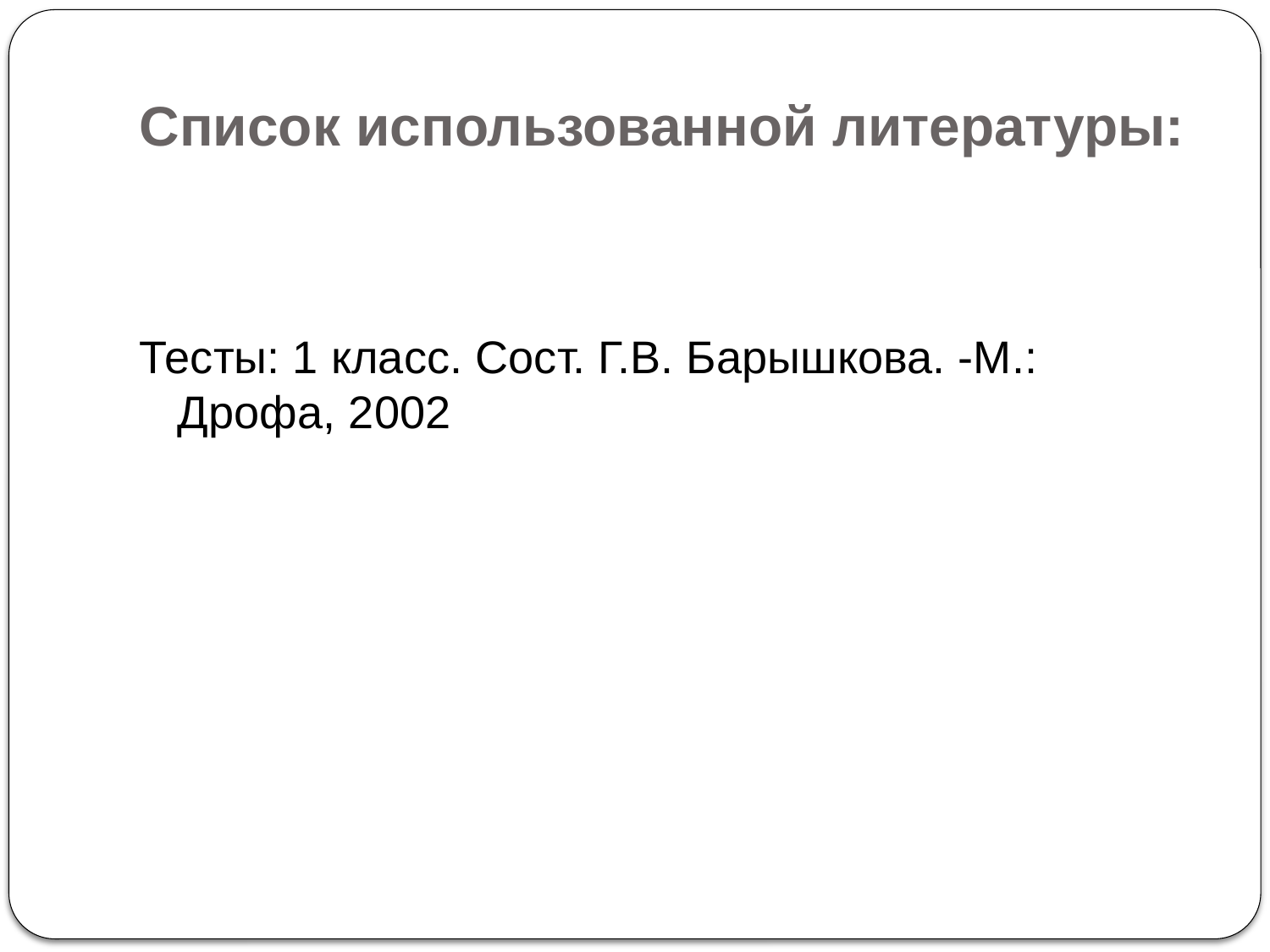

# Список использованной литературы:

Тесты: 1 класс. Сост. Г.В. Барышкова. -М.: Дрофа, 2002